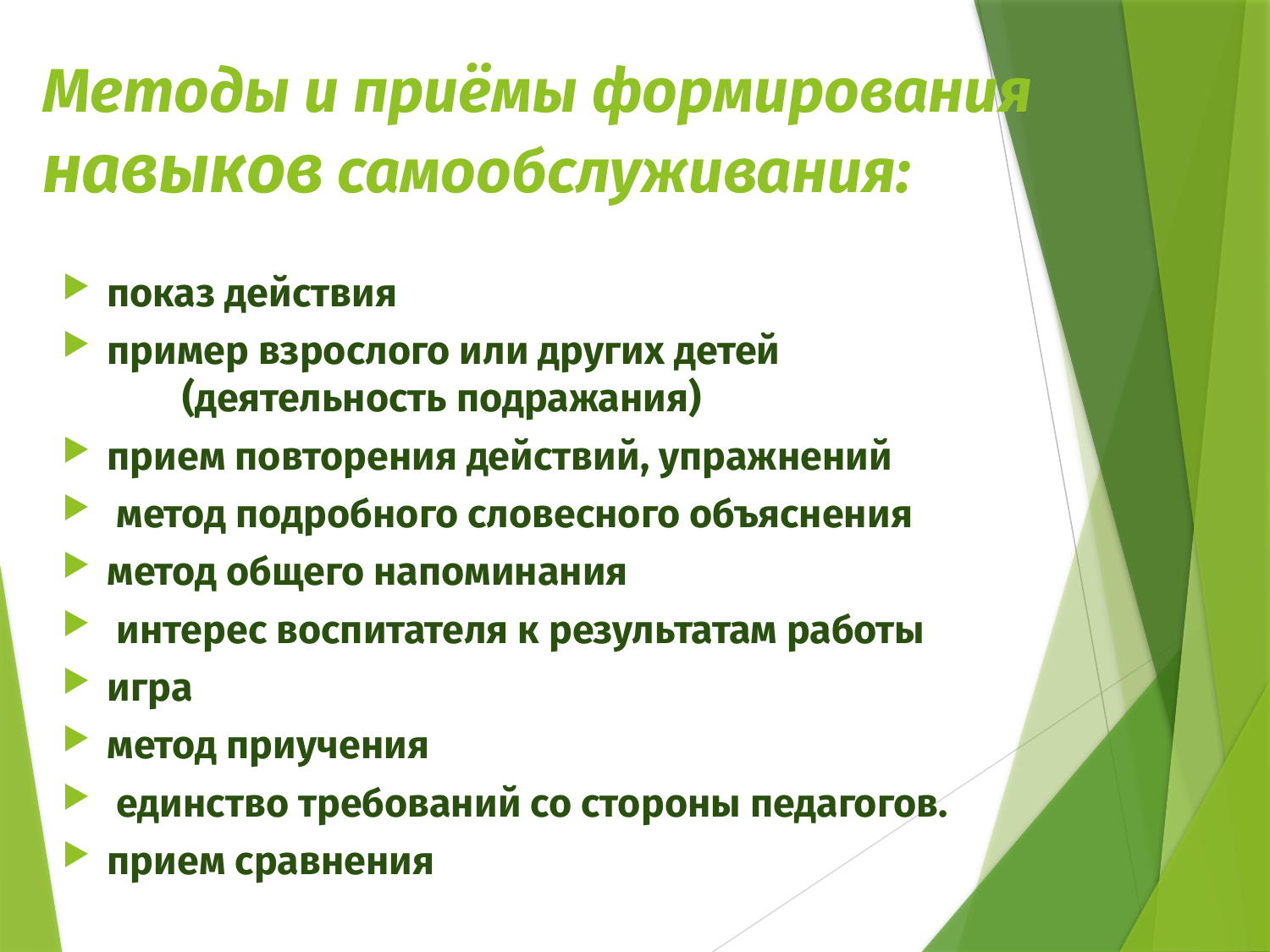

# Методы и приёмы формирования навыков самообслуживания:

показ действия
пример взрослого или других детей                                      	(деятельность подражания)
прием повторения действий, упражнений
 метод подробного словесного объяснения
метод общего напоминания
 интерес воспитателя к результатам работы
игра
метод приучения
 единство требований со стороны педагогов.
прием сравнения